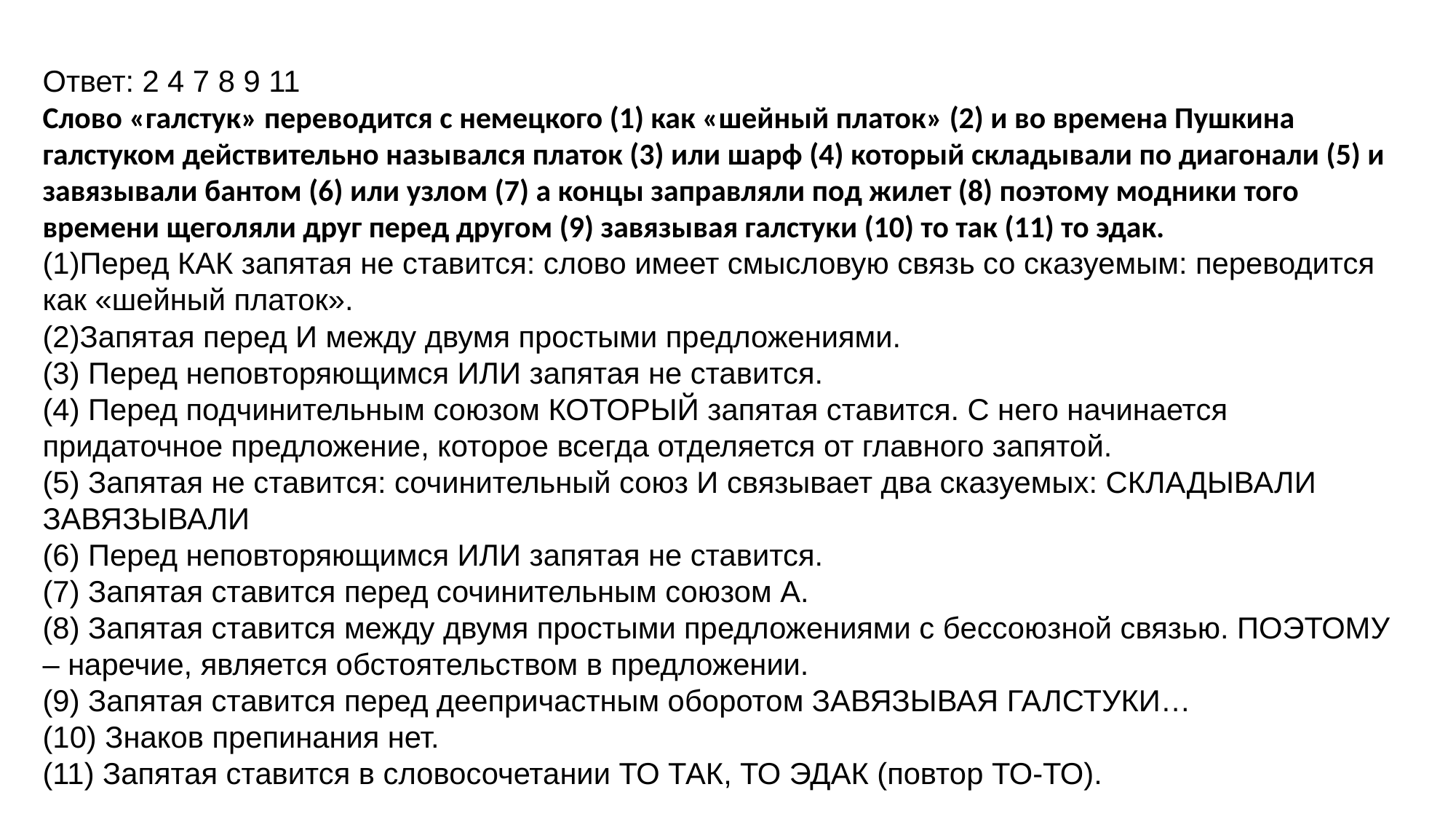

Ответ: 2 4 7 8 9 11
Слово «галстук» переводится с немецкого (1) как «шейный платок» (2) и во времена Пушкина галстуком действительно назывался платок (3) или шарф (4) который складывали по диагонали (5) и завязывали бантом (6) или узлом (7) а концы заправляли под жилет (8) поэтому модники того времени щеголяли друг перед другом (9) завязывая галстуки (10) то так (11) то эдак.
(1)Перед КАК запятая не ставится: слово имеет смысловую связь со сказуемым: переводится как «шейный платок».
(2)Запятая перед И между двумя простыми предложениями.
(3) Перед неповторяющимся ИЛИ запятая не ставится.
(4) Перед подчинительным союзом КОТОРЫЙ запятая ставится. С него начинается придаточное предложение, которое всегда отделяется от главного запятой.
(5) Запятая не ставится: сочинительный союз И связывает два сказуемых: СКЛАДЫВАЛИ ЗАВЯЗЫВАЛИ
(6) Перед неповторяющимся ИЛИ запятая не ставится.
(7) Запятая ставится перед сочинительным союзом А.
(8) Запятая ставится между двумя простыми предложениями с бессоюзной связью. ПОЭТОМУ – наречие, является обстоятельством в предложении.
(9) Запятая ставится перед деепричастным оборотом ЗАВЯЗЫВАЯ ГАЛСТУКИ…
(10) Знаков препинания нет.
(11) Запятая ставится в словосочетании ТО ТАК, ТО ЭДАК (повтор ТО-ТО).